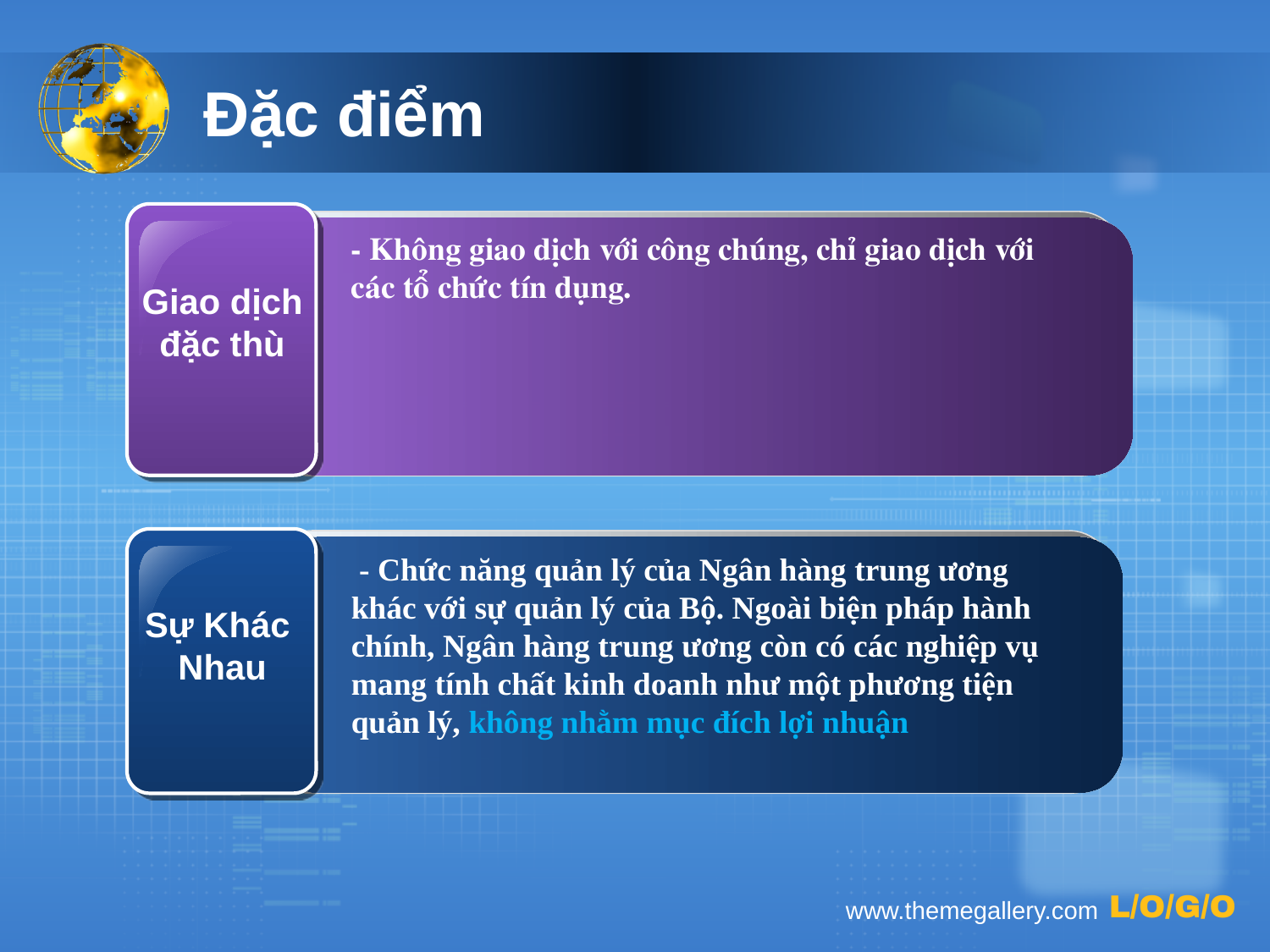

# Đặc điểm

- Không giao dịch với công chúng, chỉ giao dịch với các tổ chức tín dụng.

Giao dịch
đặc thù

 - Chức năng quản lý của Ngân hàng trung ương khác với sự quản lý của Bộ. Ngoài biện pháp hành chính, Ngân hàng trung ương còn có các nghiệp vụ mang tính chất kinh doanh như một phương tiện quản lý, không nhằm mục đích lợi nhuận
Sự Khác
Nhau
www.themegallery.com